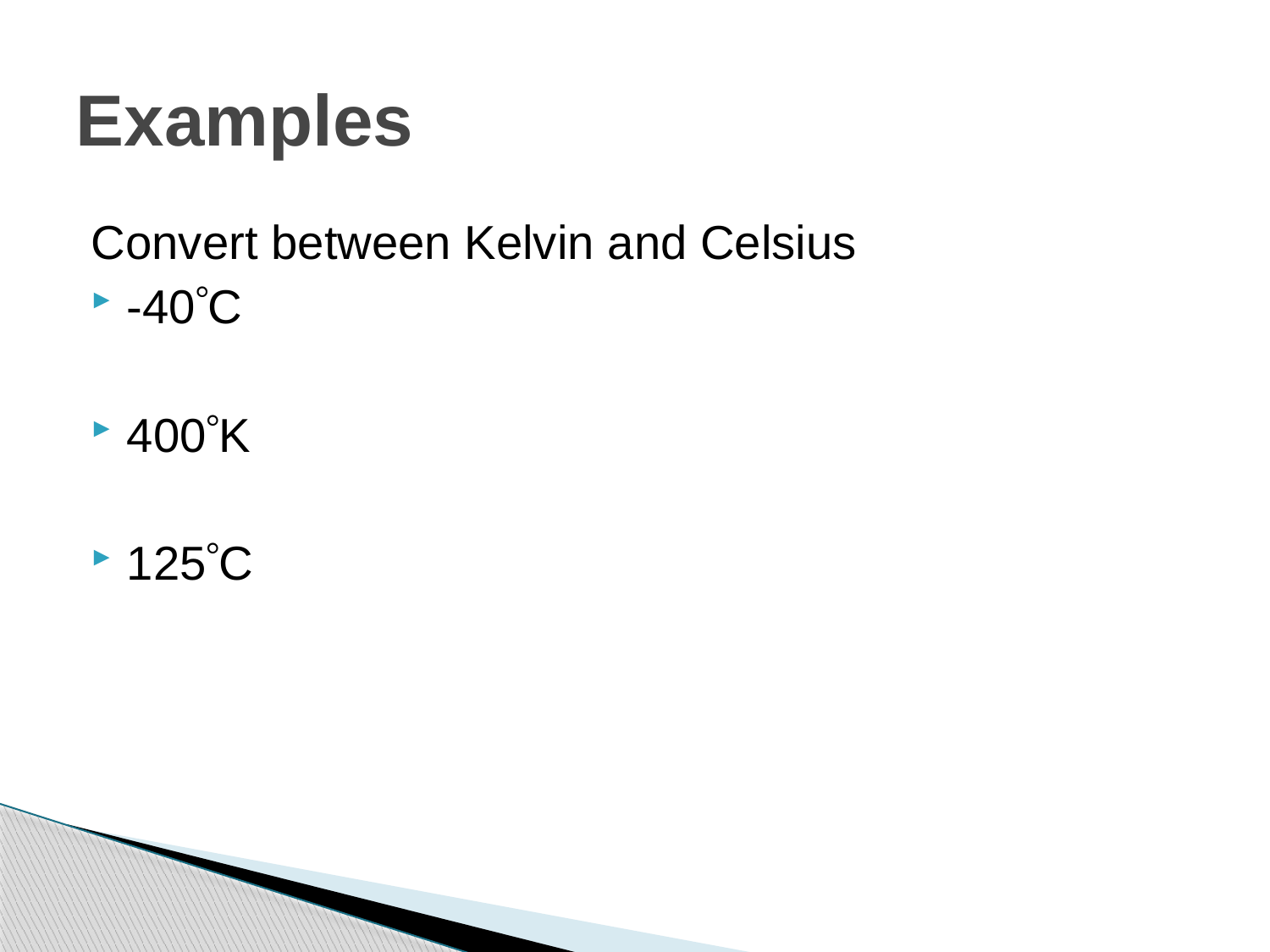

# Examples
Convert between Kelvin and Celsius
-40°C

400°K

125°C